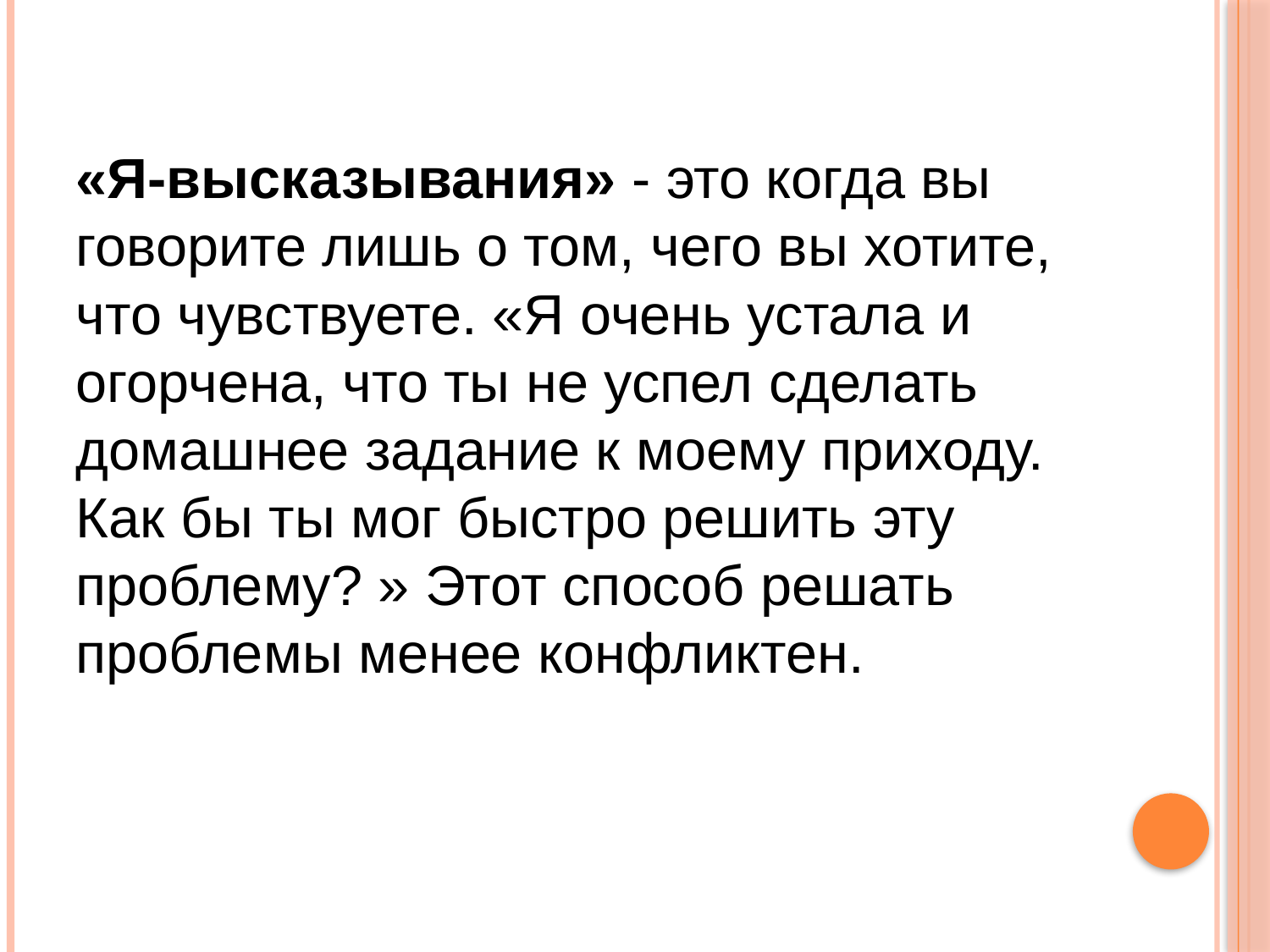

«Я-высказывания» - это когда вы говорите лишь о том, чего вы хотите, что чувствуете. «Я очень устала и огорчена, что ты не успел сделать домашнее задание к моему приходу. Как бы ты мог быстро решить эту проблему? » Этот способ решать проблемы менее конфликтен.